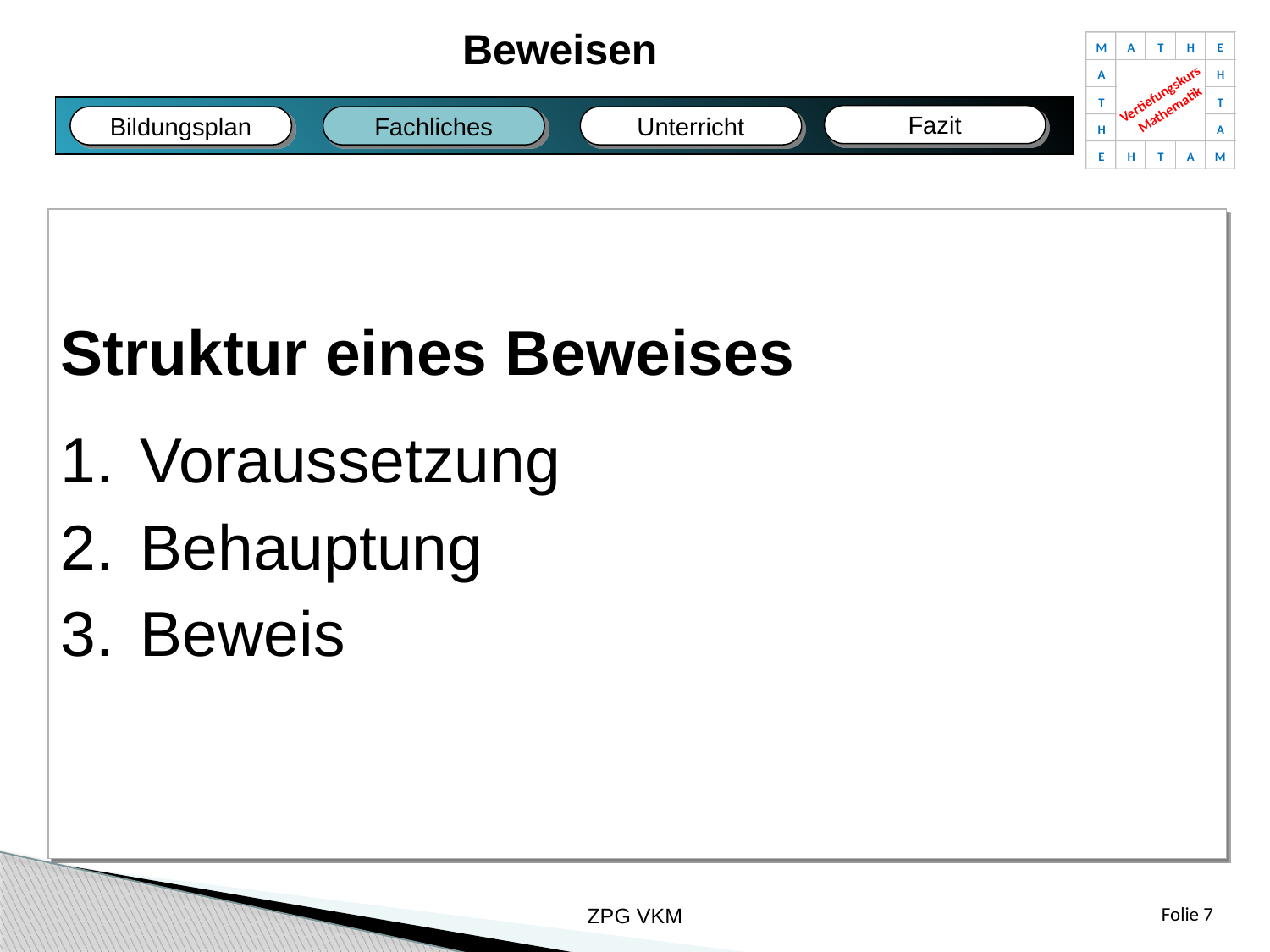

Beweisen

M
A
T
H
E

A
H
Vertiefungskurs
Mathematik

T
T

H
A

E
H
T
A
M

Fazit
Fachliches
Bildungsplan
Unterricht
Fazit
Bildungsplan
Fachliches
Unterricht
Struktur eines Beweises
Voraussetzung
Behauptung
Beweis

ZPG VKM
Folie 7